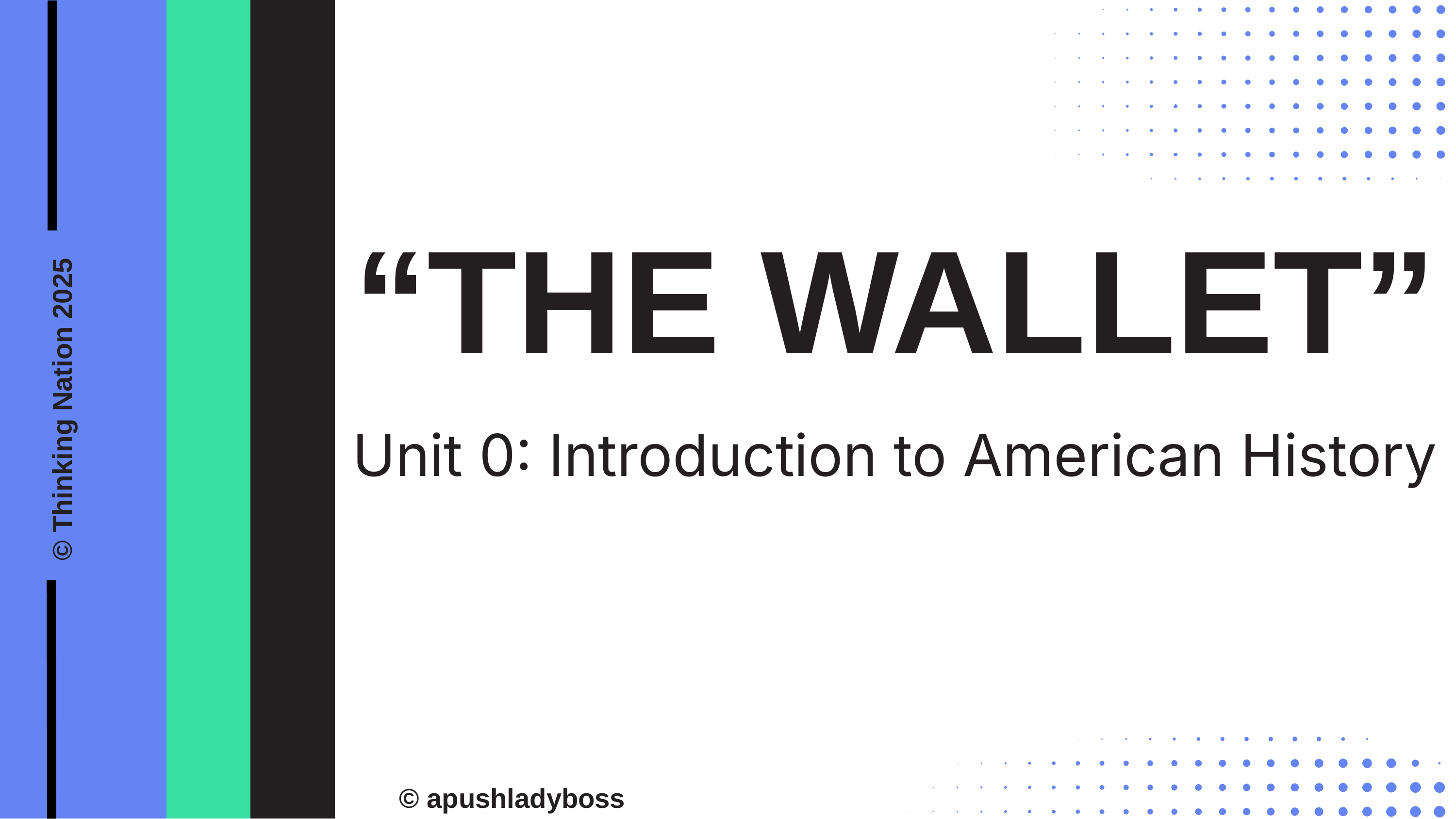

“THE WALLET”
Unit 0: Introduction to American History
© Thinking Nation 2025

© apushladyboss